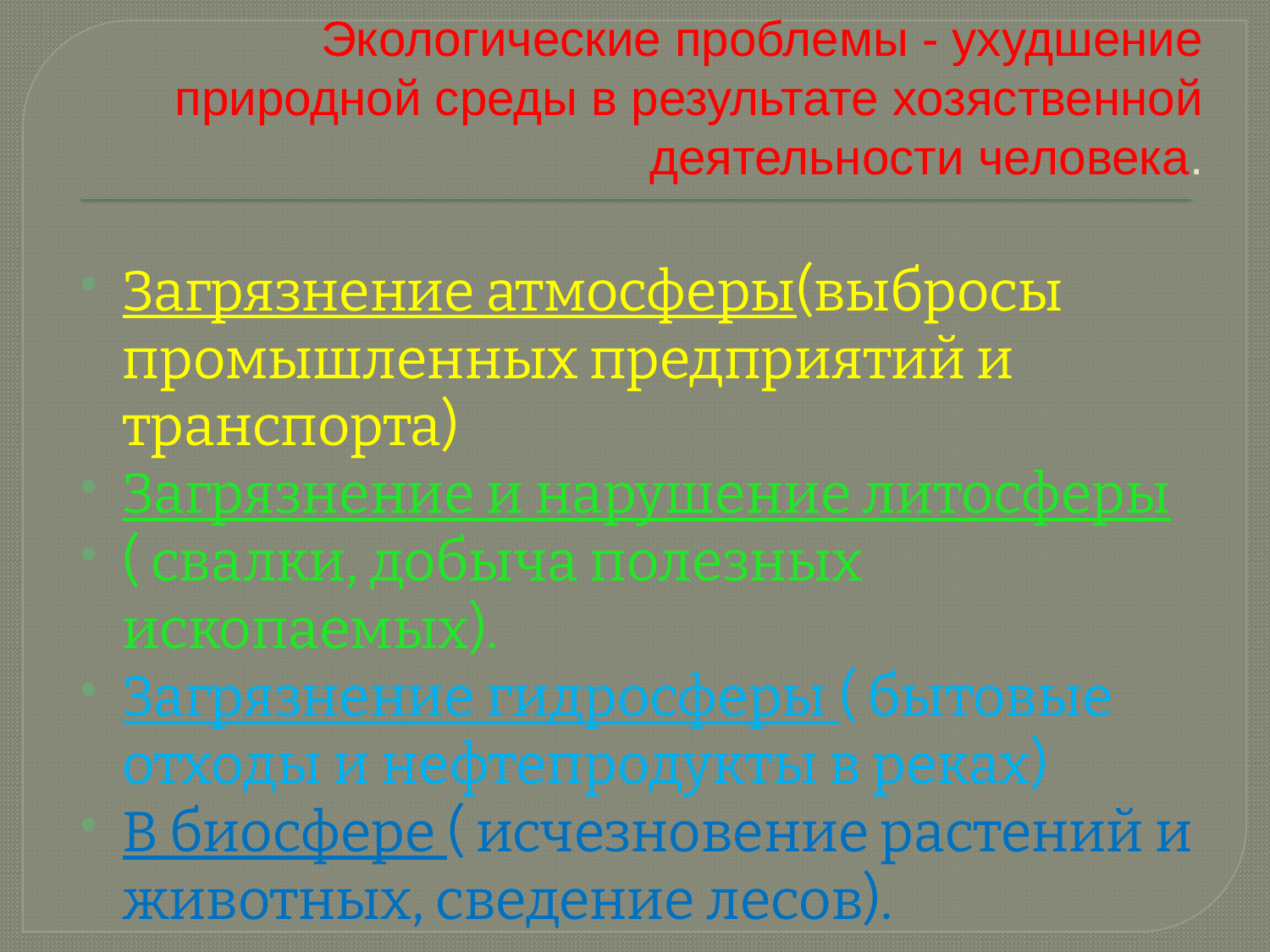

# Экологические проблемы - ухудшение природной среды в результате хозяственной деятельности человека.
Загрязнение атмосферы(выбросы промышленных предприятий и транспорта)
Загрязнение и нарушение литосферы
( свалки, добыча полезных ископаемых).
Загрязнение гидросферы ( бытовые отходы и нефтепродукты в реках)
В биосфере ( исчезновение растений и животных, сведение лесов).